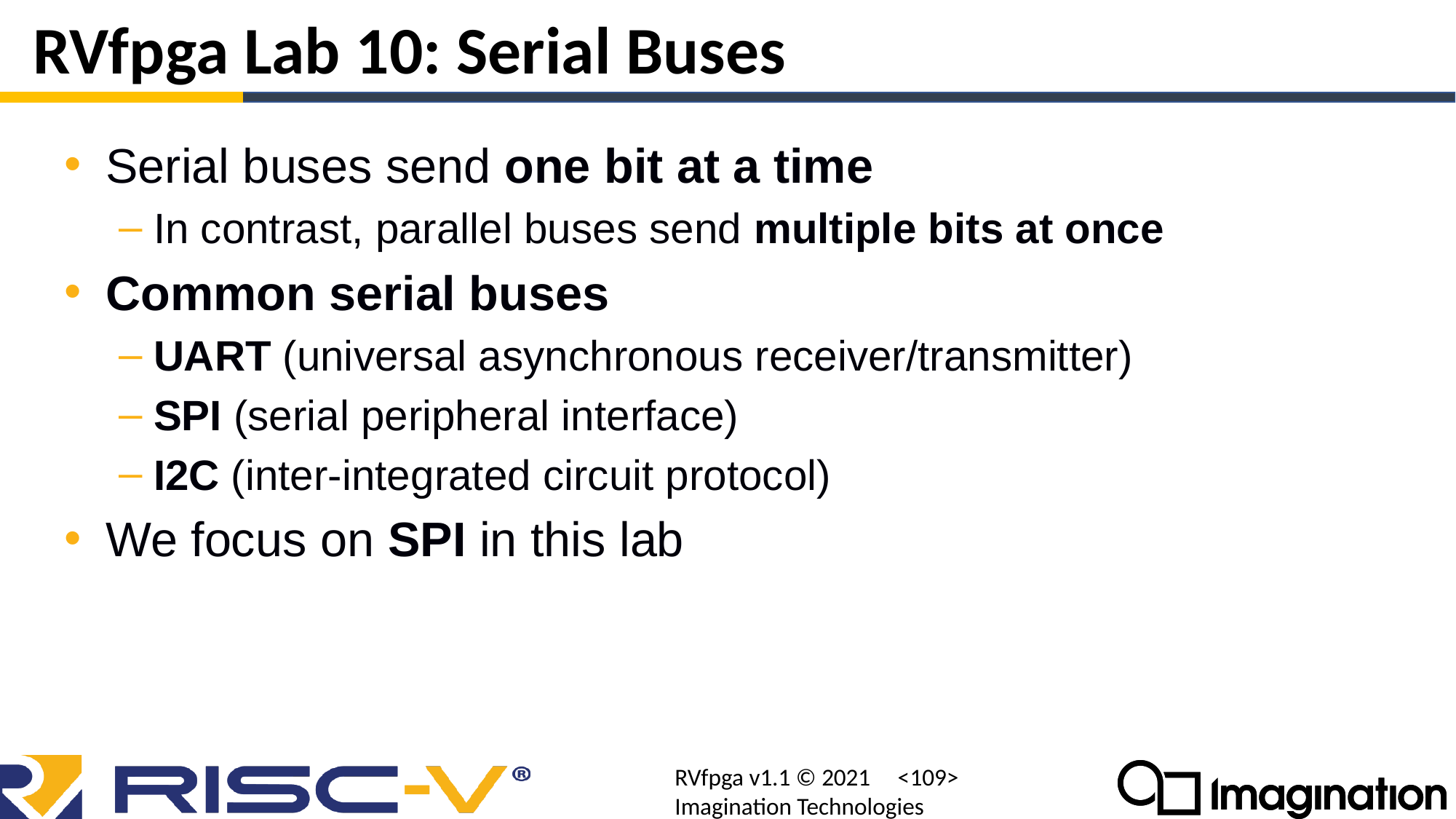

# RVfpga Lab 10: Serial Buses
Serial buses send one bit at a time
In contrast, parallel buses send multiple bits at once
Common serial buses
UART (universal asynchronous receiver/transmitter)
SPI (serial peripheral interface)
I2C (inter-integrated circuit protocol)
We focus on SPI in this lab